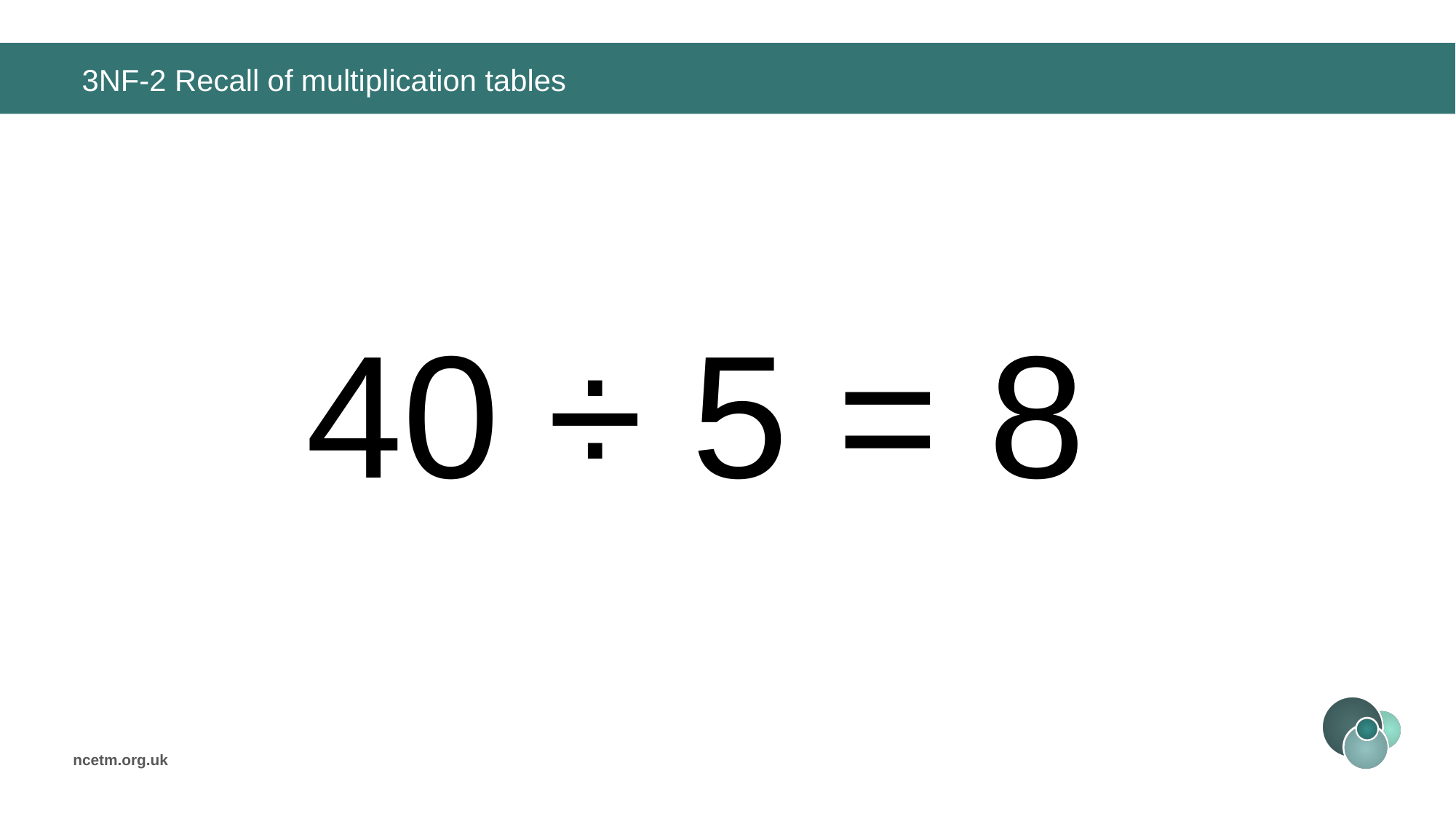

# 3NF-2 Recall of multiplication tables
40 ÷ 5 =
8